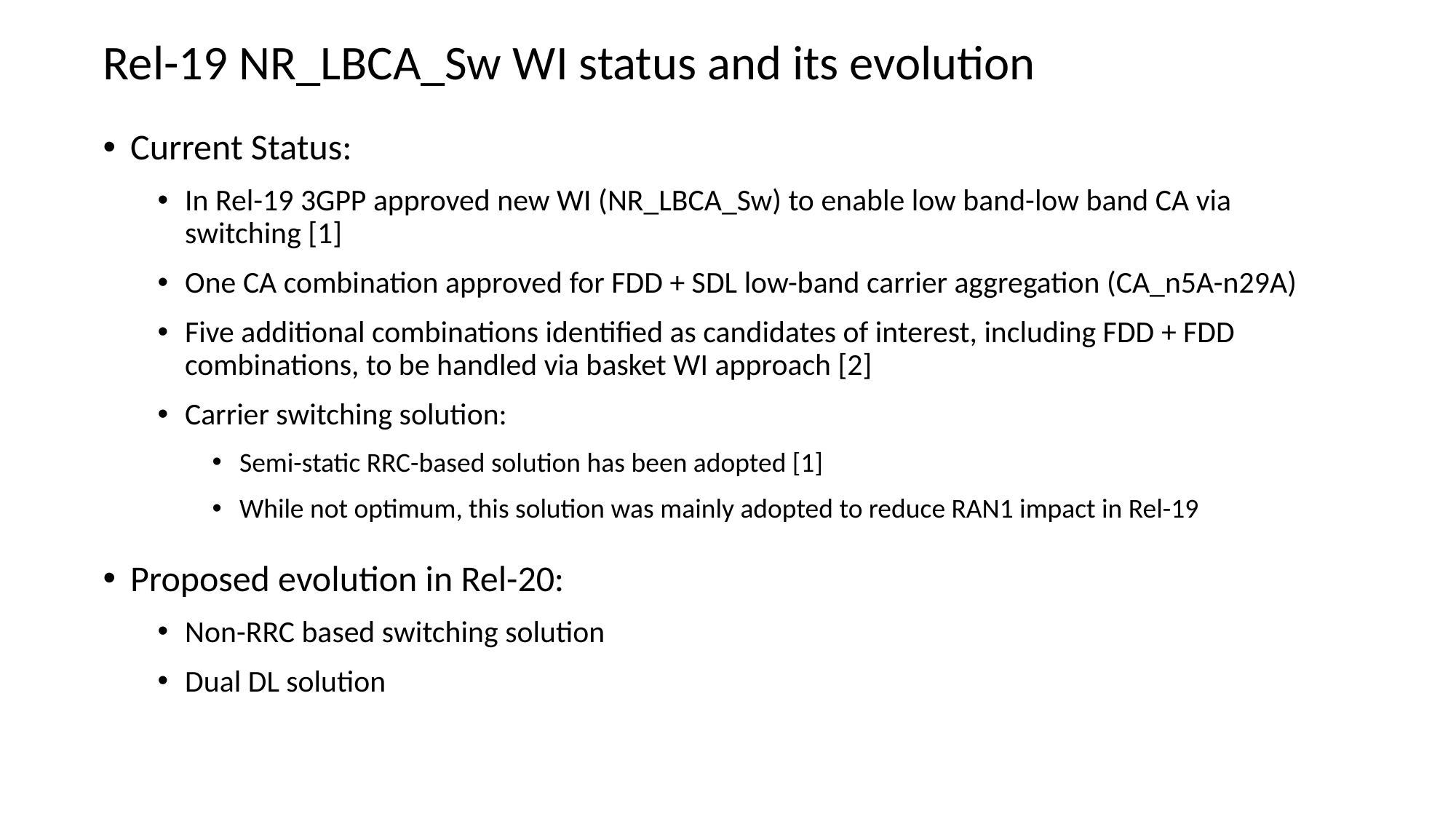

# Rel-19 NR_LBCA_Sw WI status and its evolution
Current Status:
In Rel-19 3GPP approved new WI (NR_LBCA_Sw) to enable low band-low band CA via switching [1]
One CA combination approved for FDD + SDL low-band carrier aggregation (CA_n5A-n29A)
Five additional combinations identified as candidates of interest, including FDD + FDD combinations, to be handled via basket WI approach [2]
Carrier switching solution:
Semi-static RRC-based solution has been adopted [1]
While not optimum, this solution was mainly adopted to reduce RAN1 impact in Rel-19
Proposed evolution in Rel-20:
Non-RRC based switching solution
Dual DL solution